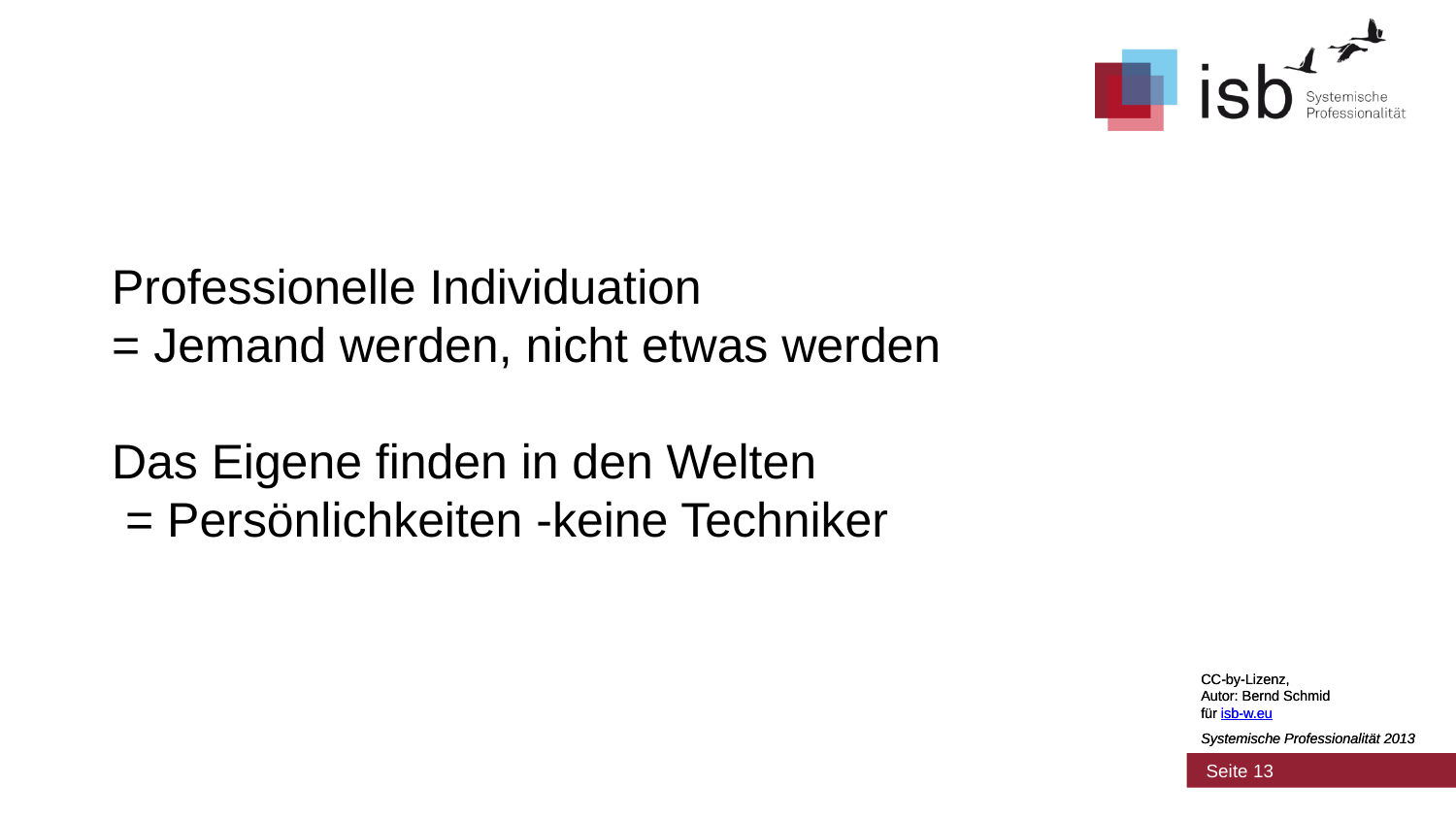

#

Professionelle Individuation
= Jemand werden, nicht etwas werden
Das Eigene finden in den Welten
 = Persönlichkeiten -keine Techniker

CC-by-Lizenz,
Autor: Bernd Schmid
für isb-w.eu
Systemische Professionalität 2013
 Seite 13